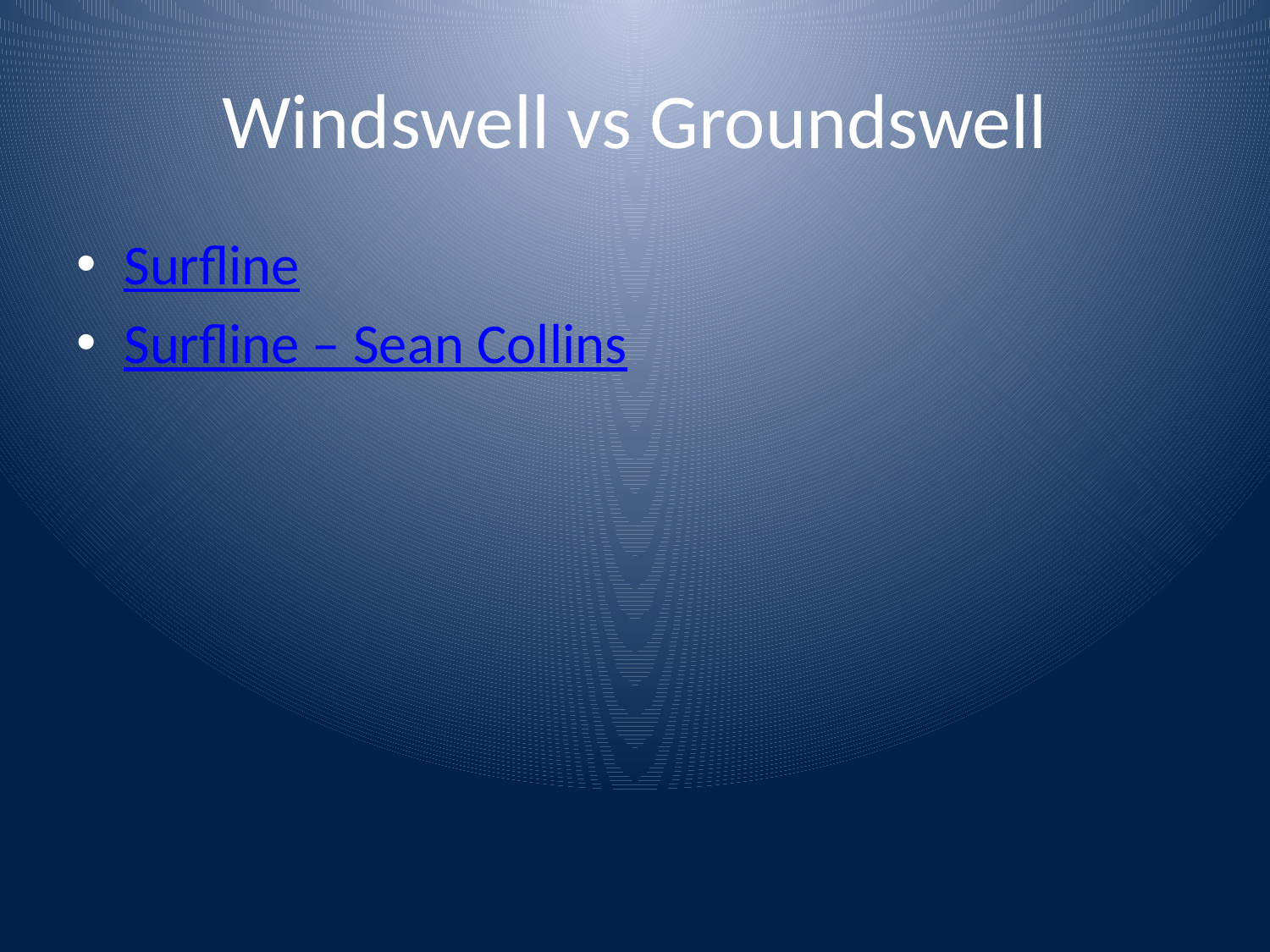

# Windswell vs Groundswell
Surfline
Surfline – Sean Collins